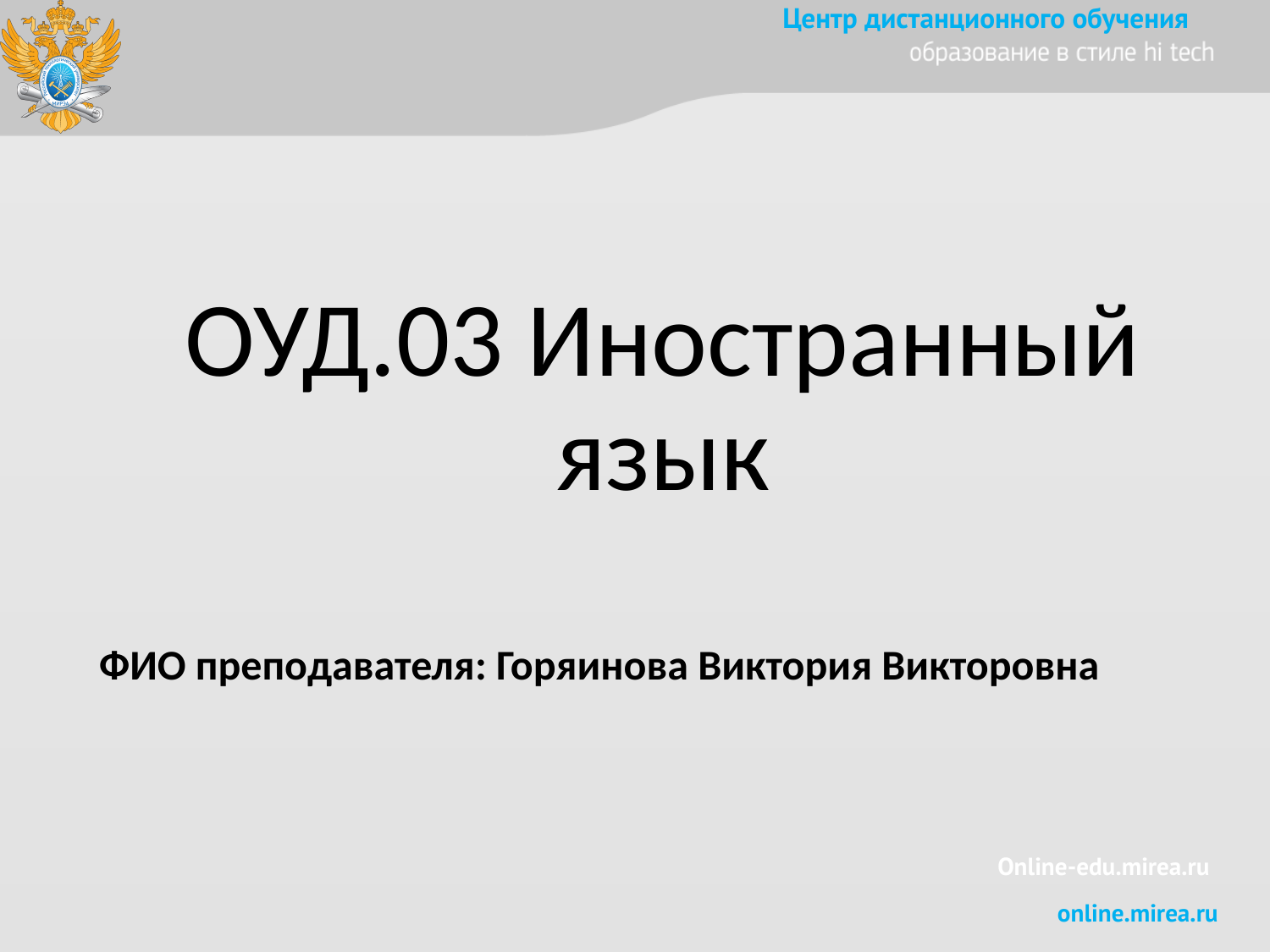

# ОУД.03 Иностранный язык
ФИО преподавателя: Горяинова Виктория Викторовна

Online-edu.mirea.ru